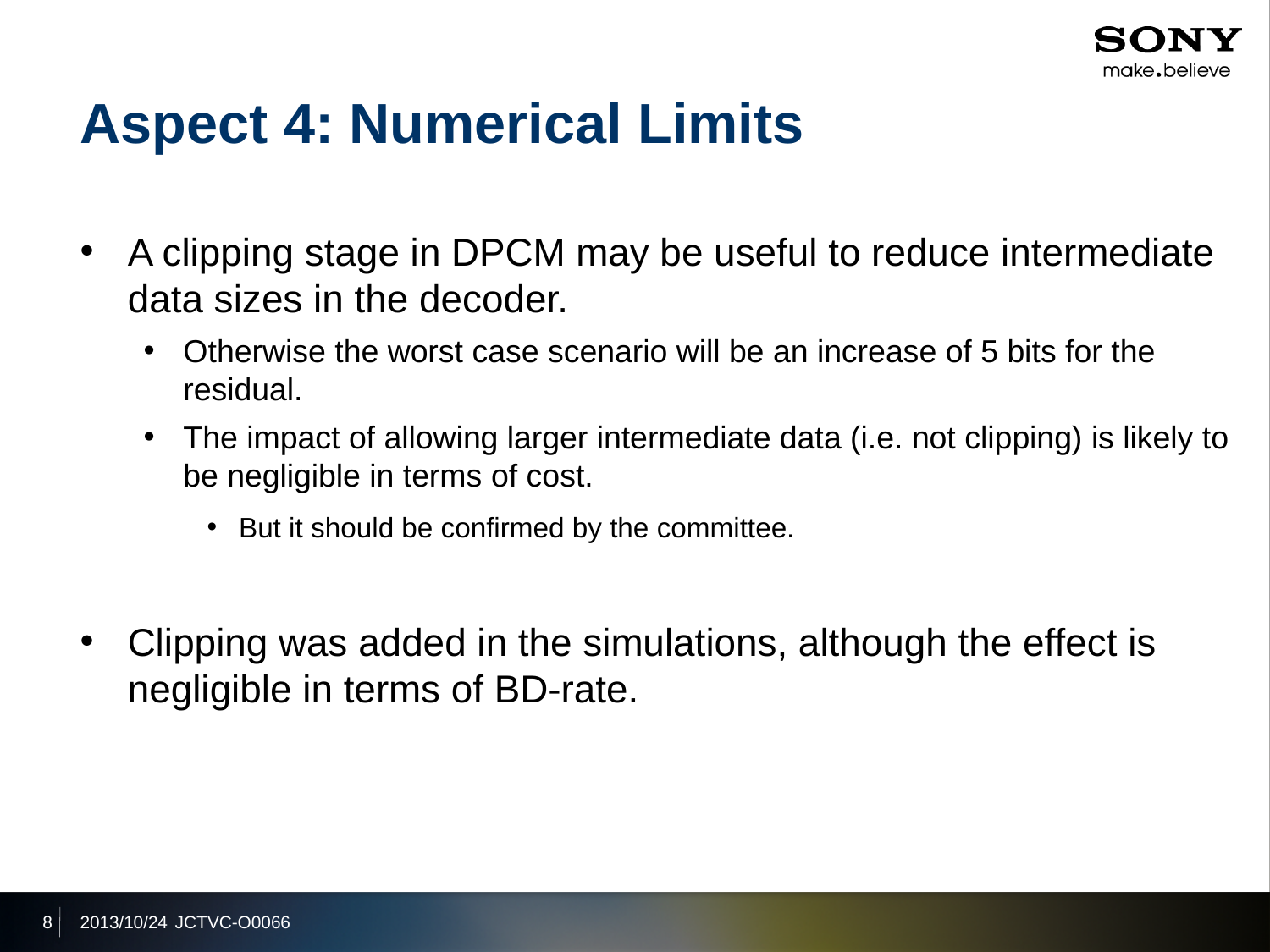

# Aspect 4: Numerical Limits

A clipping stage in DPCM may be useful to reduce intermediate data sizes in the decoder.
Otherwise the worst case scenario will be an increase of 5 bits for the residual.
The impact of allowing larger intermediate data (i.e. not clipping) is likely to be negligible in terms of cost.
But it should be confirmed by the committee.

Clipping was added in the simulations, although the effect is negligible in terms of BD-rate.
8
2013/10/24
JCTVC-O0066